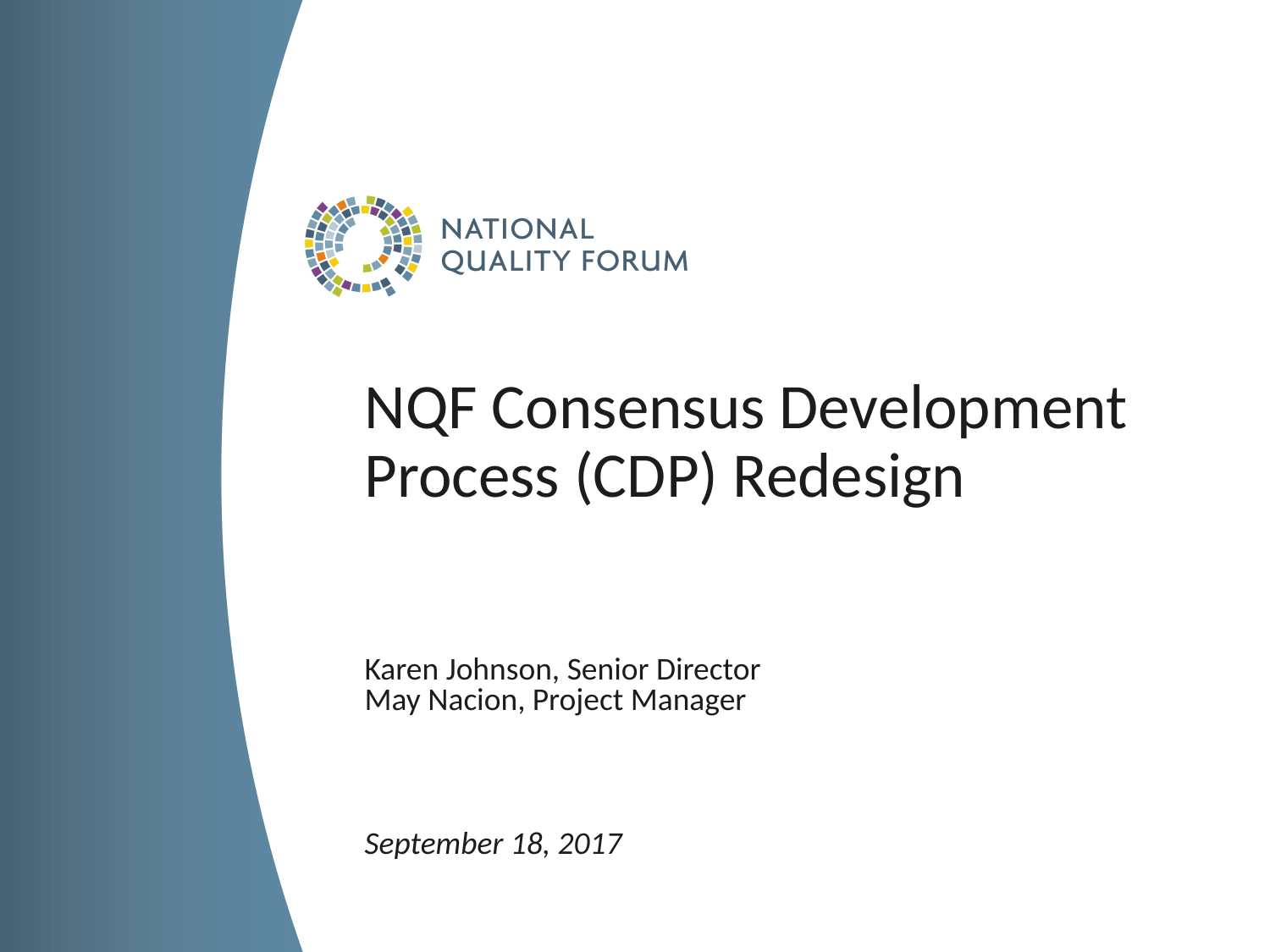

# NQF Consensus Development Process (CDP) Redesign
Karen Johnson, Senior Director
May Nacion, Project Manager
September 18, 2017